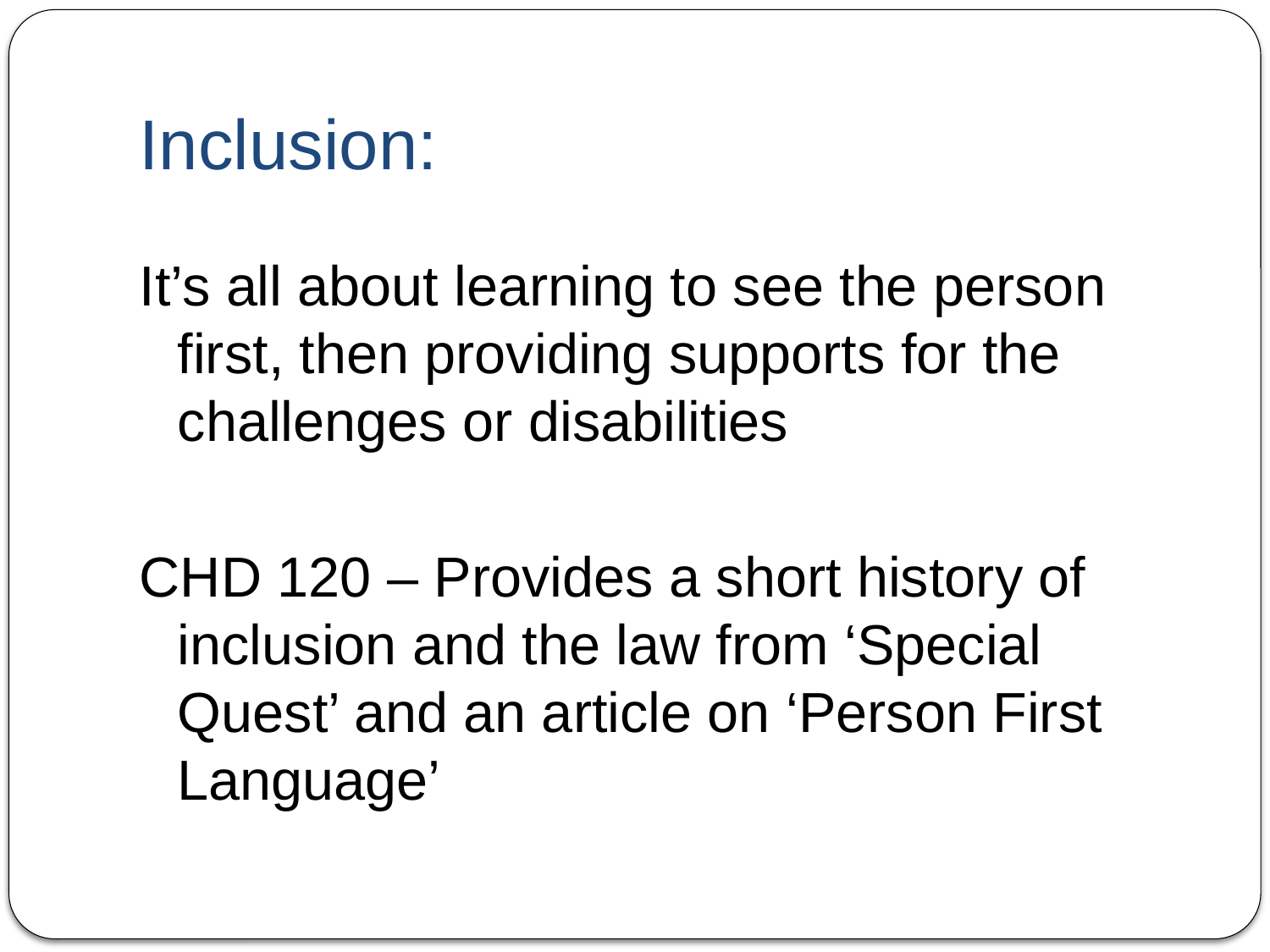

# Inclusion:
It’s all about learning to see the person first, then providing supports for the challenges or disabilities

CHD 120 – Provides a short history of inclusion and the law from ‘Special Quest’ and an article on ‘Person First Language’